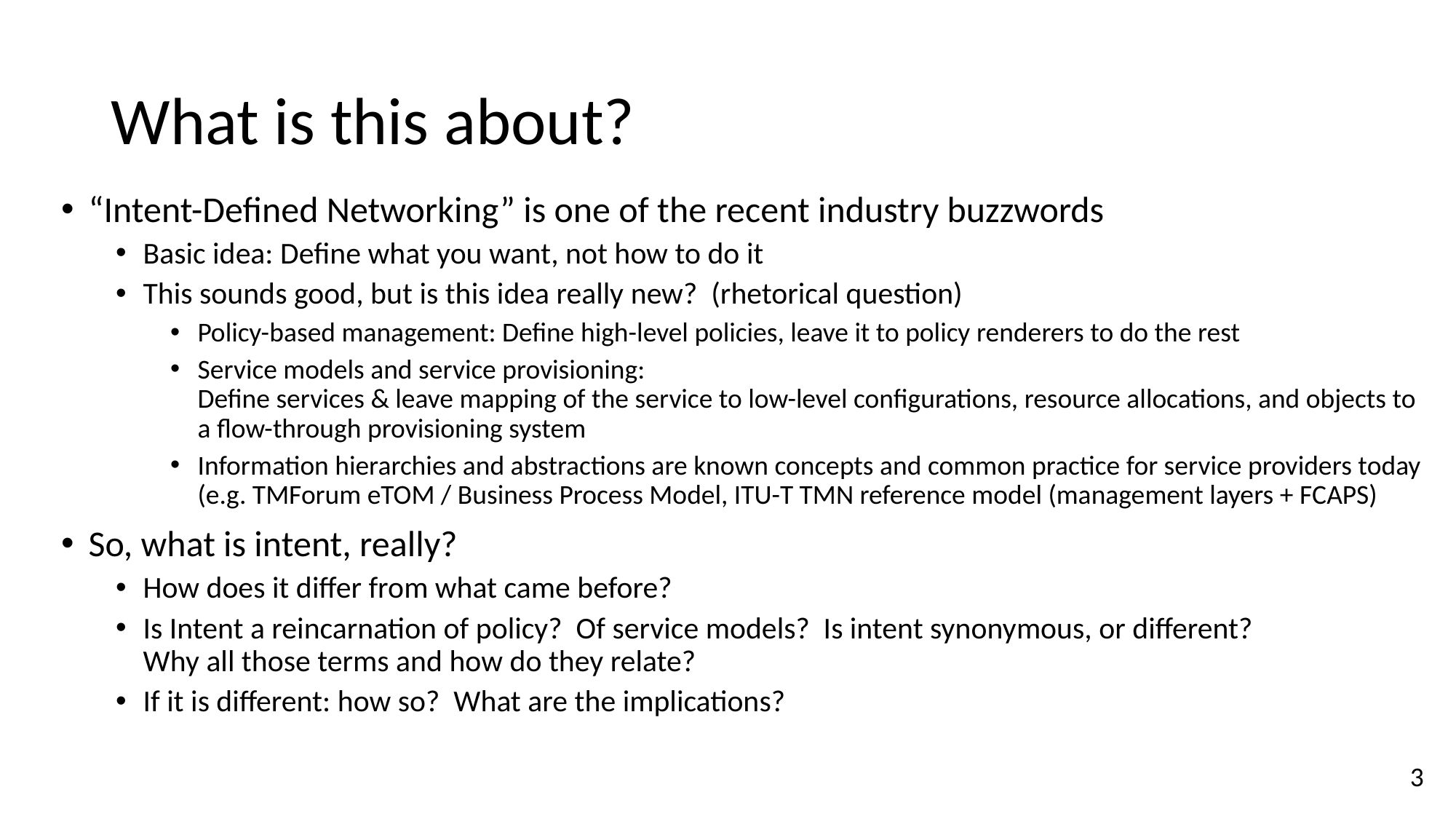

# What is this about?
“Intent-Defined Networking” is one of the recent industry buzzwords
Basic idea: Define what you want, not how to do it
This sounds good, but is this idea really new?  (rhetorical question)
Policy-based management: Define high-level policies, leave it to policy renderers to do the rest
Service models and service provisioning:
Define services & leave mapping of the service to low-level configurations, resource allocations, and objects to a flow-through provisioning system
Information hierarchies and abstractions are known concepts and common practice for service providers today
(e.g. TMForum eTOM / Business Process Model, ITU-T TMN reference model (management layers + FCAPS)
So, what is intent, really?
How does it differ from what came before?
Is Intent a reincarnation of policy?  Of service models?  Is intent synonymous, or different?
Why all those terms and how do they relate?
If it is different: how so?  What are the implications?
3